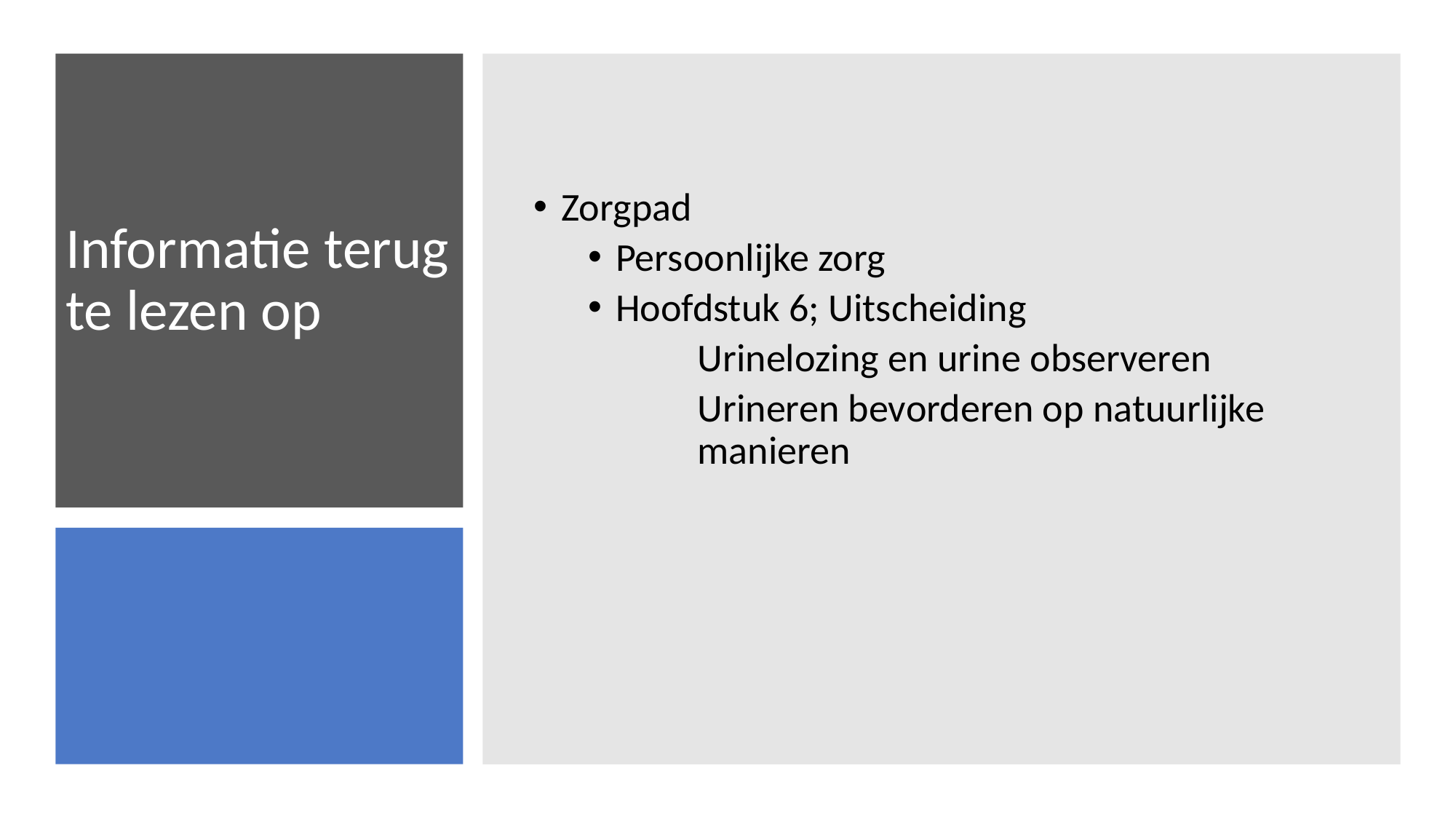

Zorgpad
Persoonlijke zorg
Hoofdstuk 6; Uitscheiding
	Urinelozing en urine observeren
	Urineren bevorderen op natuurlijke 	manieren

# Informatie terug te lezen op